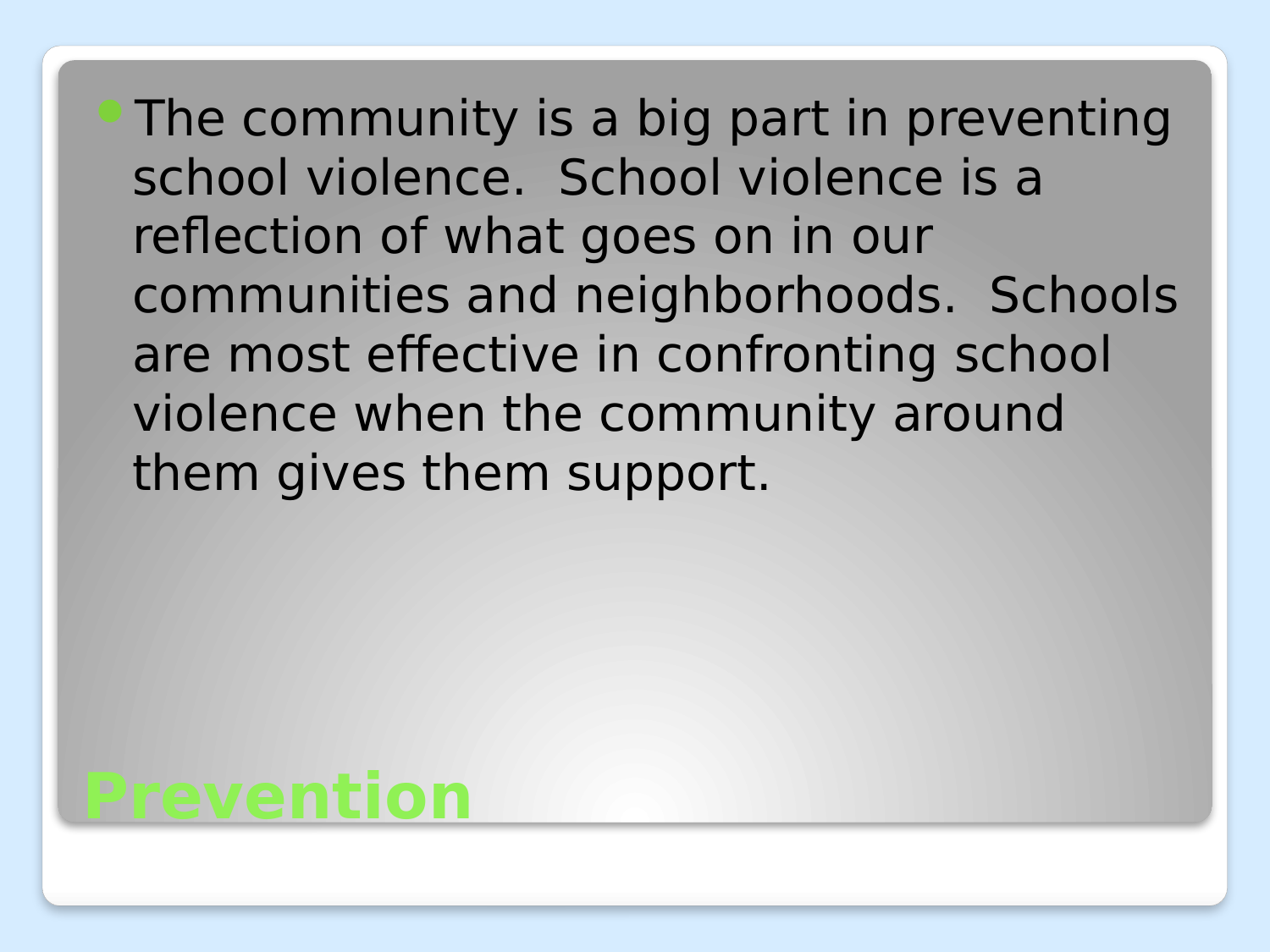

The community is a big part in preventing school violence.  School violence is a reflection of what goes on in our communities and neighborhoods.  Schools are most effective in confronting school violence when the community around them gives them support.

# Prevention